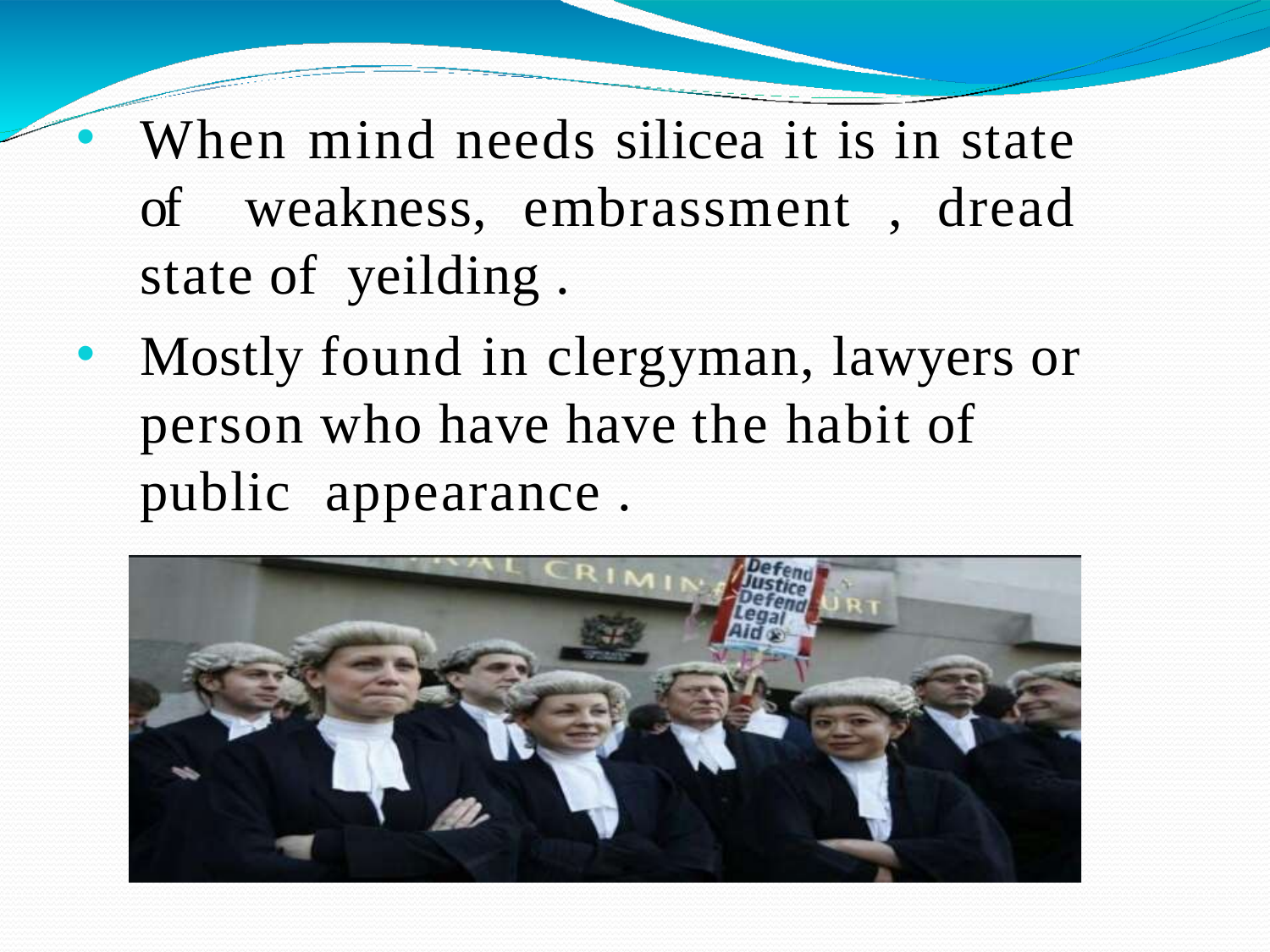

When mind needs silicea it is in state of  weakness, embrassment , dread state of  yeilding .
Mostly found in clergyman, lawyers or  person who have have the habit of public  appearance .